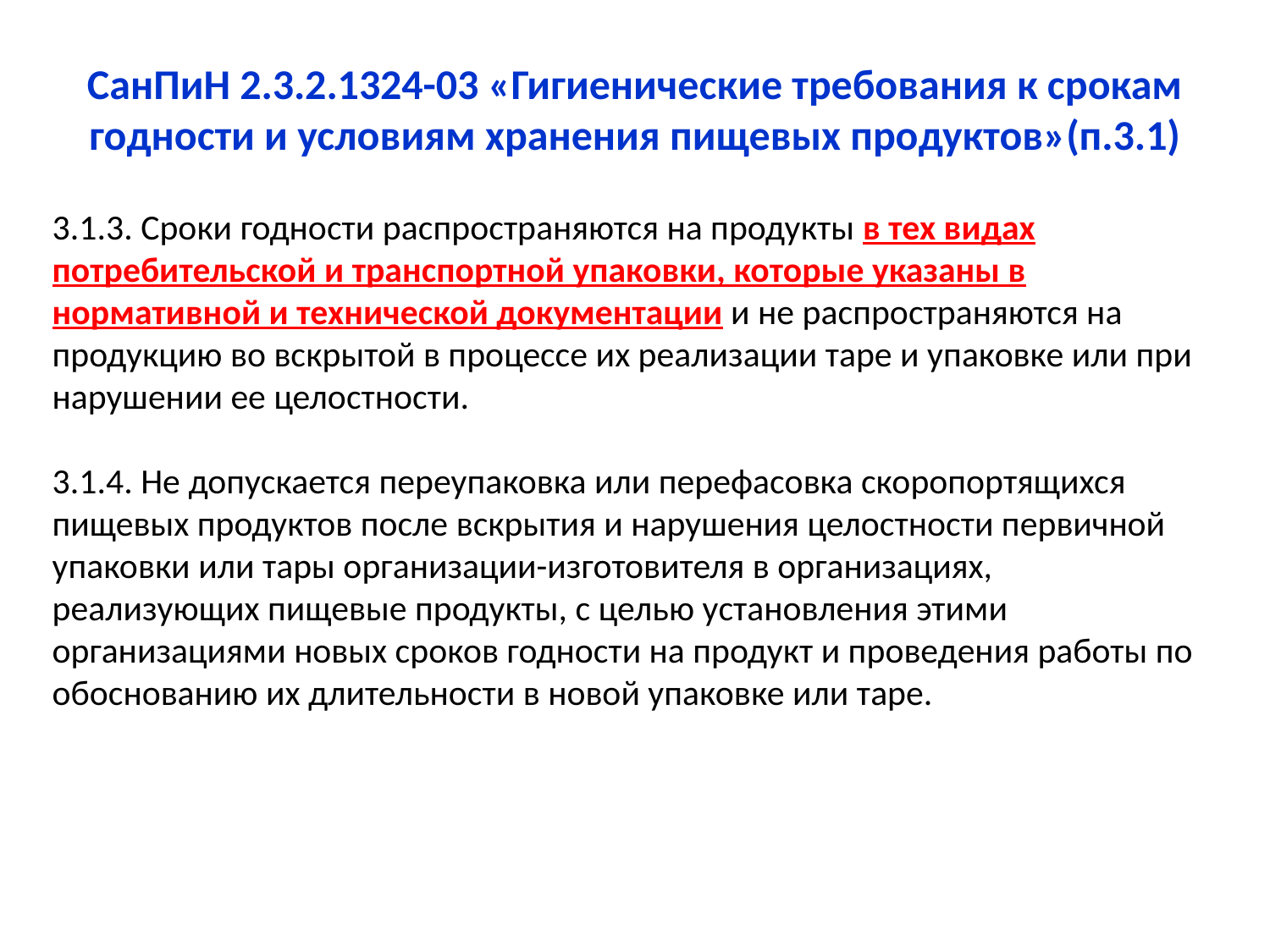

# СанПиН 2.3.2.1324-03 «Гигиенические требования к срокам годности и условиям хранения пищевых продуктов»(п.3.1)

3.1.3. Сроки годности распространяются на продукты в тех видах потребительской и транспортной упаковки, которые указаны в нормативной и технической документации и не распространяются на продукцию во вскрытой в процессе их реализации таре и упаковке или при нарушении ее целостности.

3.1.4. Не допускается переупаковка или перефасовка скоропортящихся пищевых продуктов после вскрытия и нарушения целостности первичной упаковки или тары организации-изготовителя в организациях, реализующих пищевые продукты, с целью установления этими организациями новых сроков годности на продукт и проведения работы по обоснованию их длительности в новой упаковке или таре.